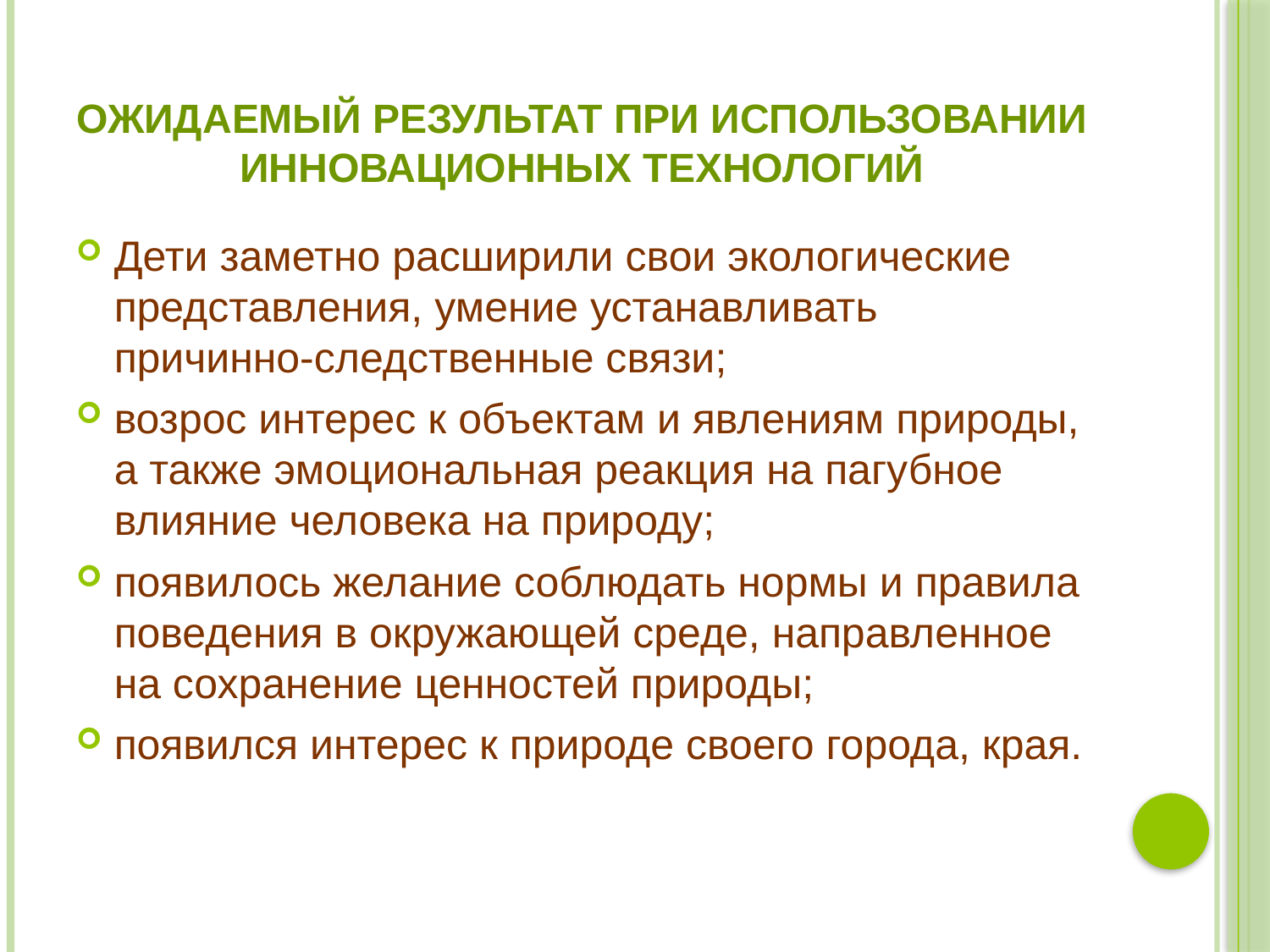

# Ожидаемый результат при использовании инновационных технологий
Дети заметно расширили свои экологические представления, умение устанавливать причинно-следственные связи;
возрос интерес к объектам и явлениям природы, а также эмоциональная реакция на пагубное влияние человека на природу;
появилось желание соблюдать нормы и правила поведения в окружающей среде, направленное на сохранение ценностей природы;
появился интерес к природе своего города, края.